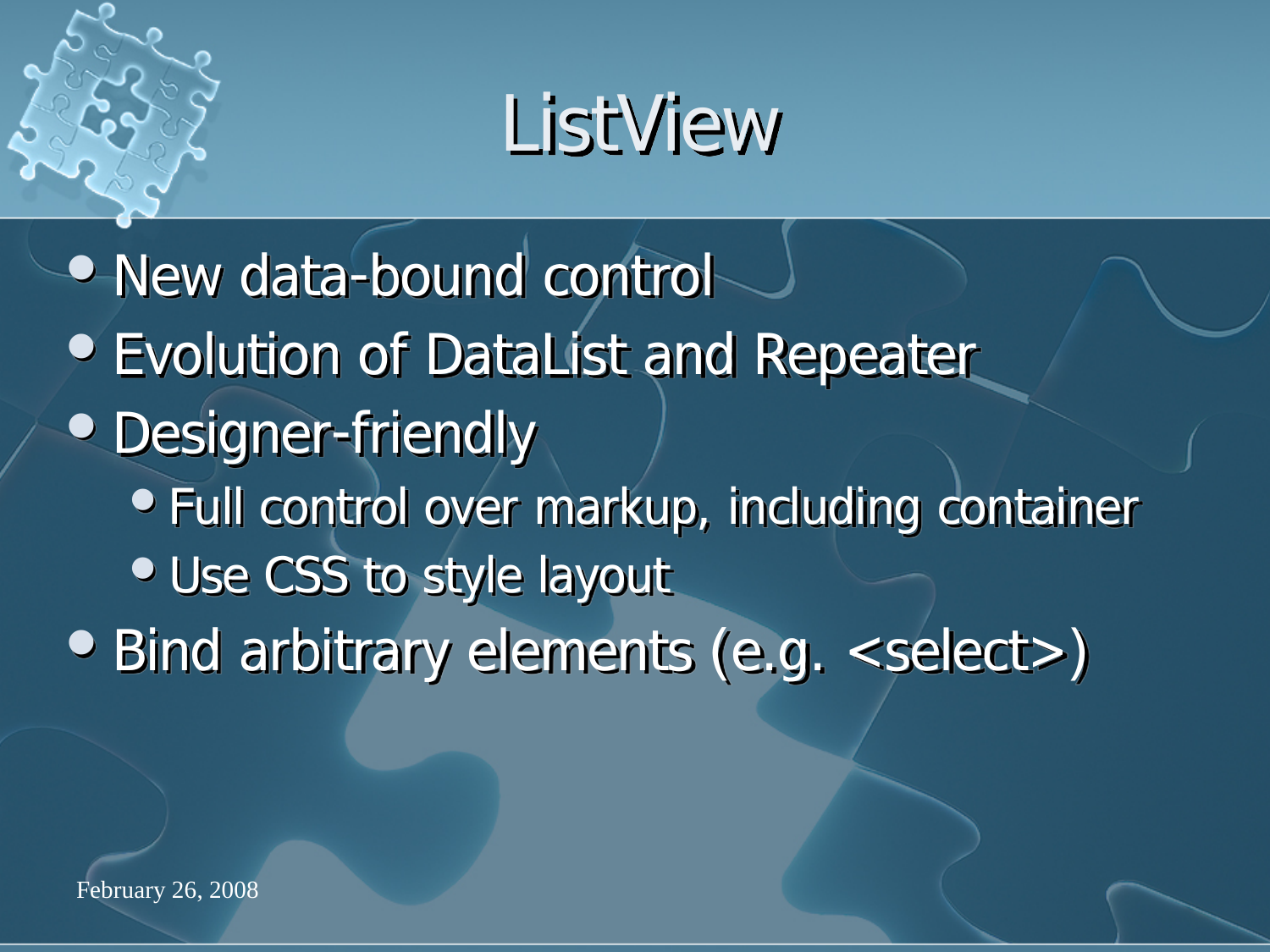

# ListView
New data-bound control
Evolution of DataList and Repeater
Designer-friendly
Full control over markup, including container
Use CSS to style layout
Bind arbitrary elements (e.g. <select>)
February 26, 2008